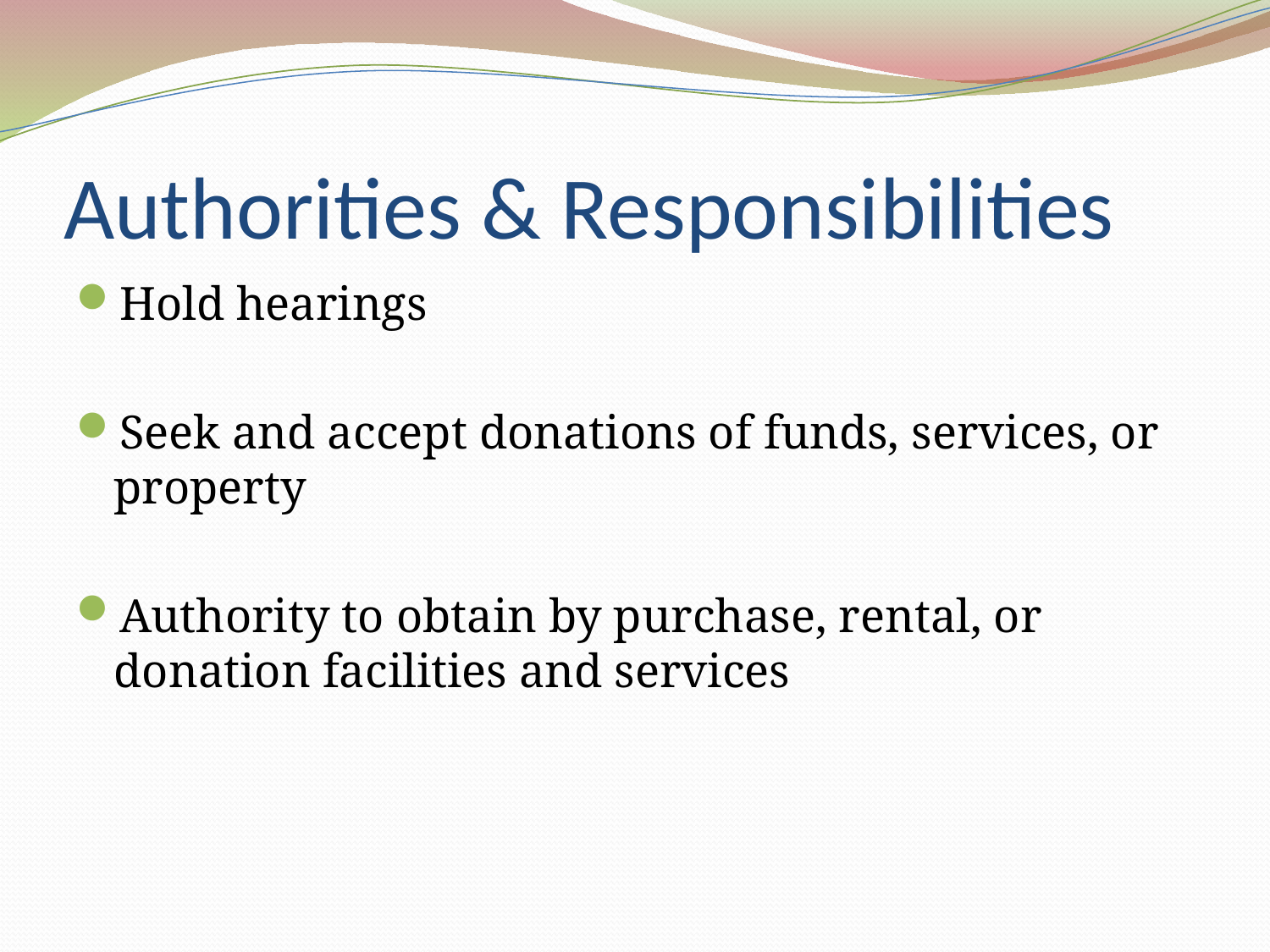

# Authorities & Responsibilities
Hold hearings

Seek and accept donations of funds, services, or property

Authority to obtain by purchase, rental, or donation facilities and services